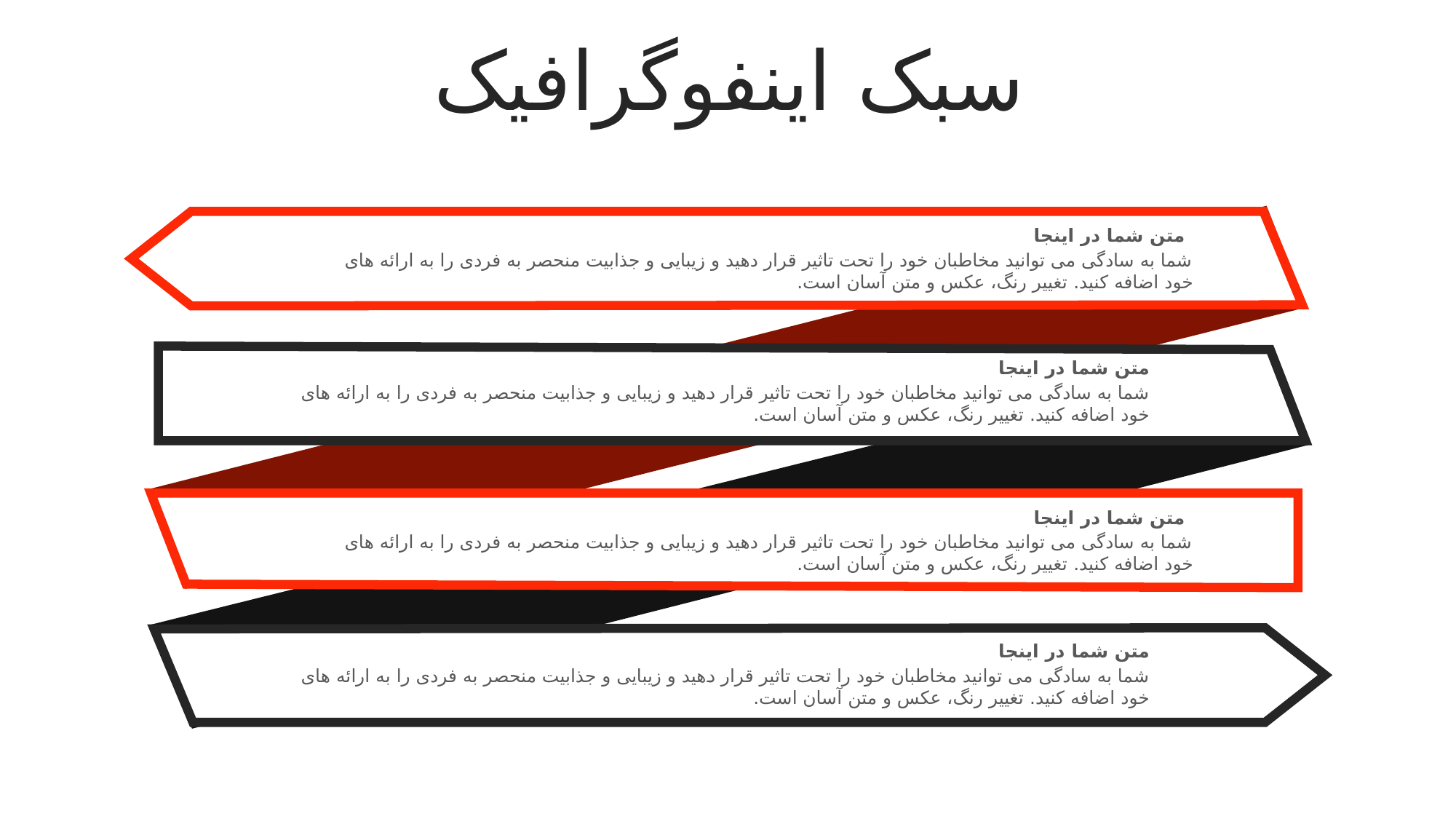

سبک اینفوگرافیک
A

متن شما در اینجا
شما به سادگی می توانید مخاطبان خود را تحت تاثیر قرار دهید و زیبایی و جذابیت منحصر به فردی را به ارائه های خود اضافه کنید. تغییر رنگ، عکس و متن آسان است.

متن شما در اینجا
شما به سادگی می توانید مخاطبان خود را تحت تاثیر قرار دهید و زیبایی و جذابیت منحصر به فردی را به ارائه های خود اضافه کنید. تغییر رنگ، عکس و متن آسان است.

متن شما در اینجا
شما به سادگی می توانید مخاطبان خود را تحت تاثیر قرار دهید و زیبایی و جذابیت منحصر به فردی را به ارائه های خود اضافه کنید. تغییر رنگ، عکس و متن آسان است.
B

متن شما در اینجا
شما به سادگی می توانید مخاطبان خود را تحت تاثیر قرار دهید و زیبایی و جذابیت منحصر به فردی را به ارائه های خود اضافه کنید. تغییر رنگ، عکس و متن آسان است.